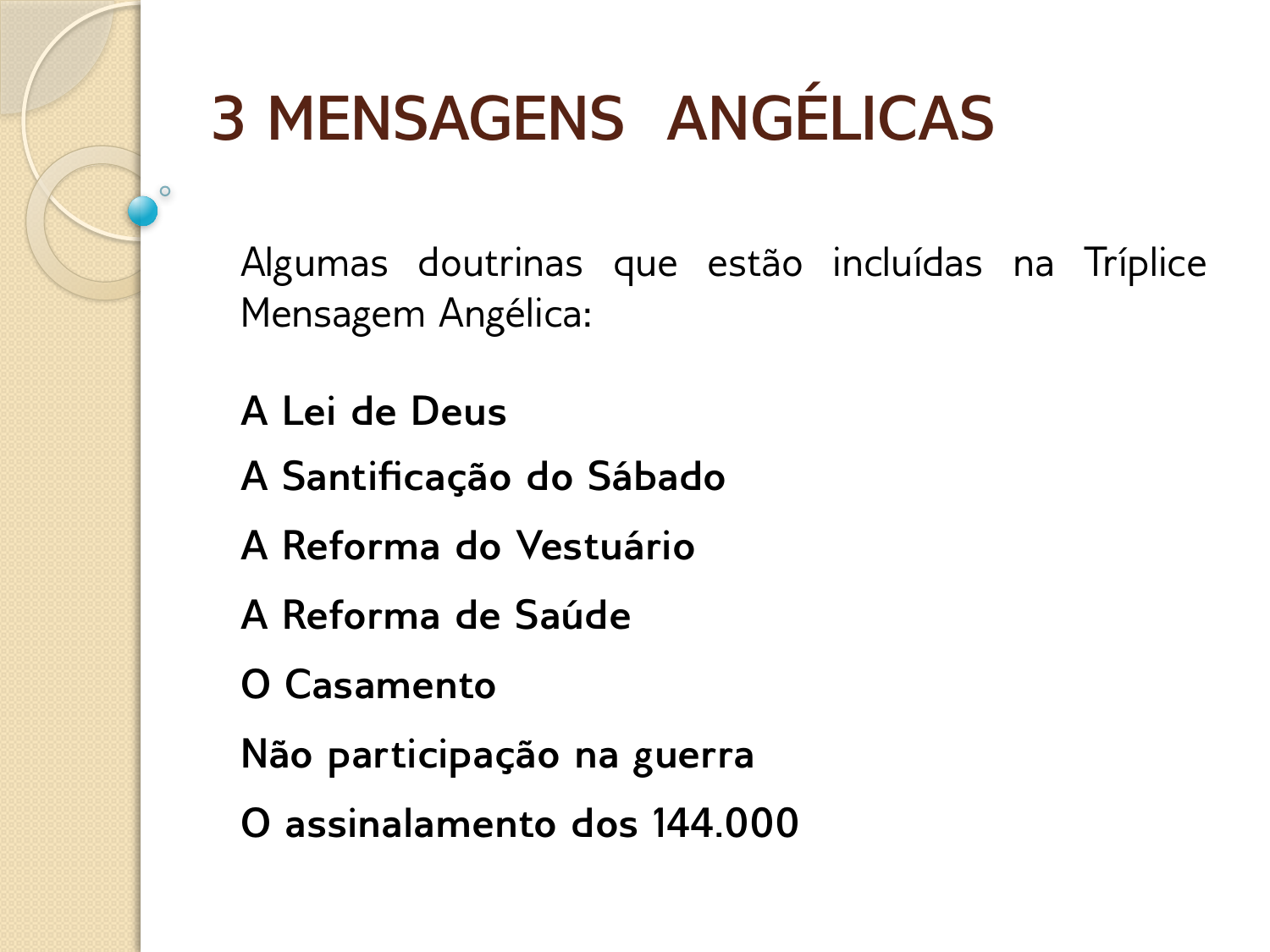

3 MENSAGENS  ANGÉLICAS
Algumas doutrinas que estão incluídas na Tríplice Mensagem Angélica:

A Lei de Deus
A Santificação do Sábado
A Reforma do Vestuário
A Reforma de Saúde
O Casamento
Não participação na guerra
O assinalamento dos 144.000